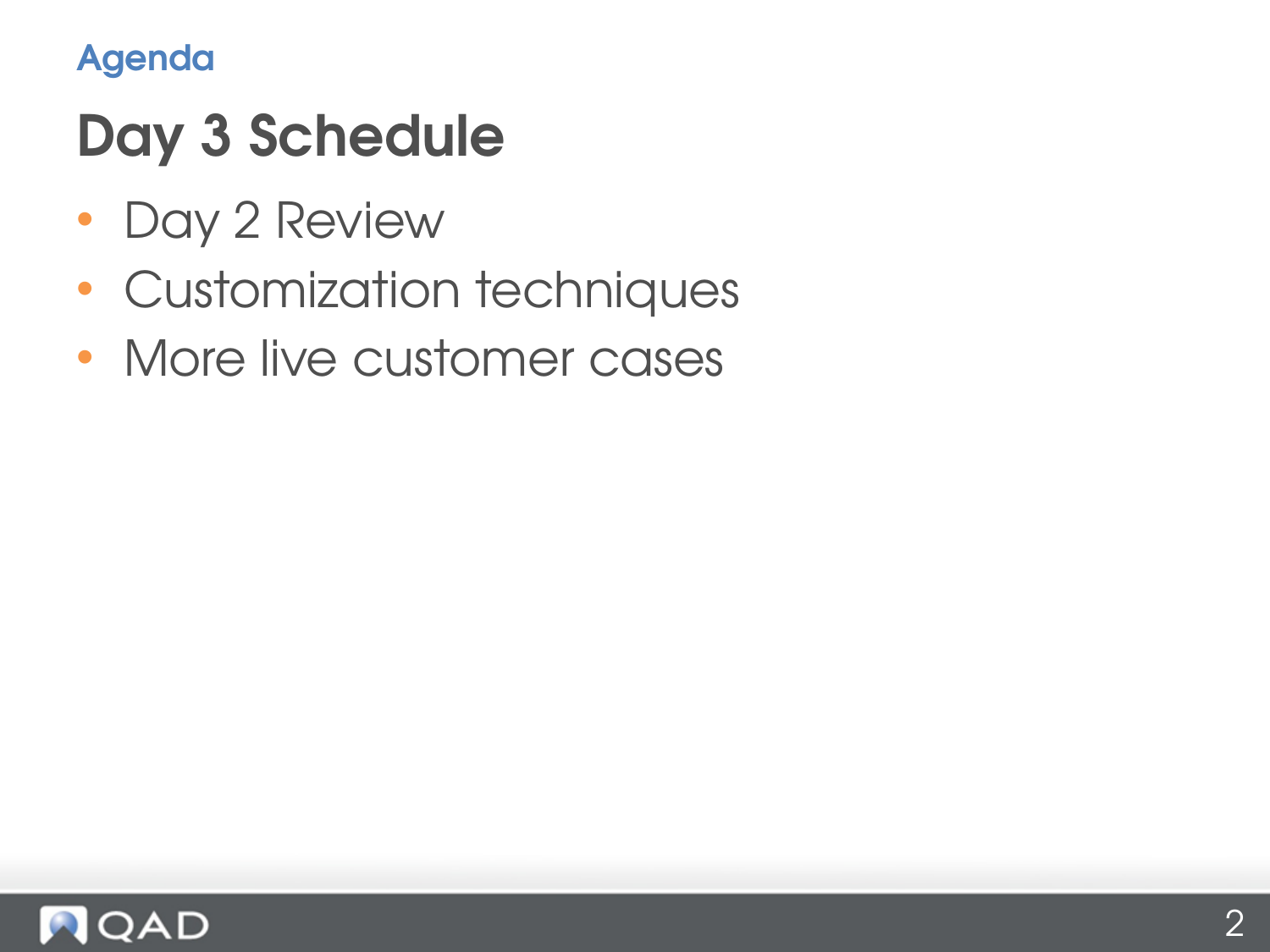

Agenda
Day 3 Schedule
Day 2 Review
Customization techniques
More live customer cases

2